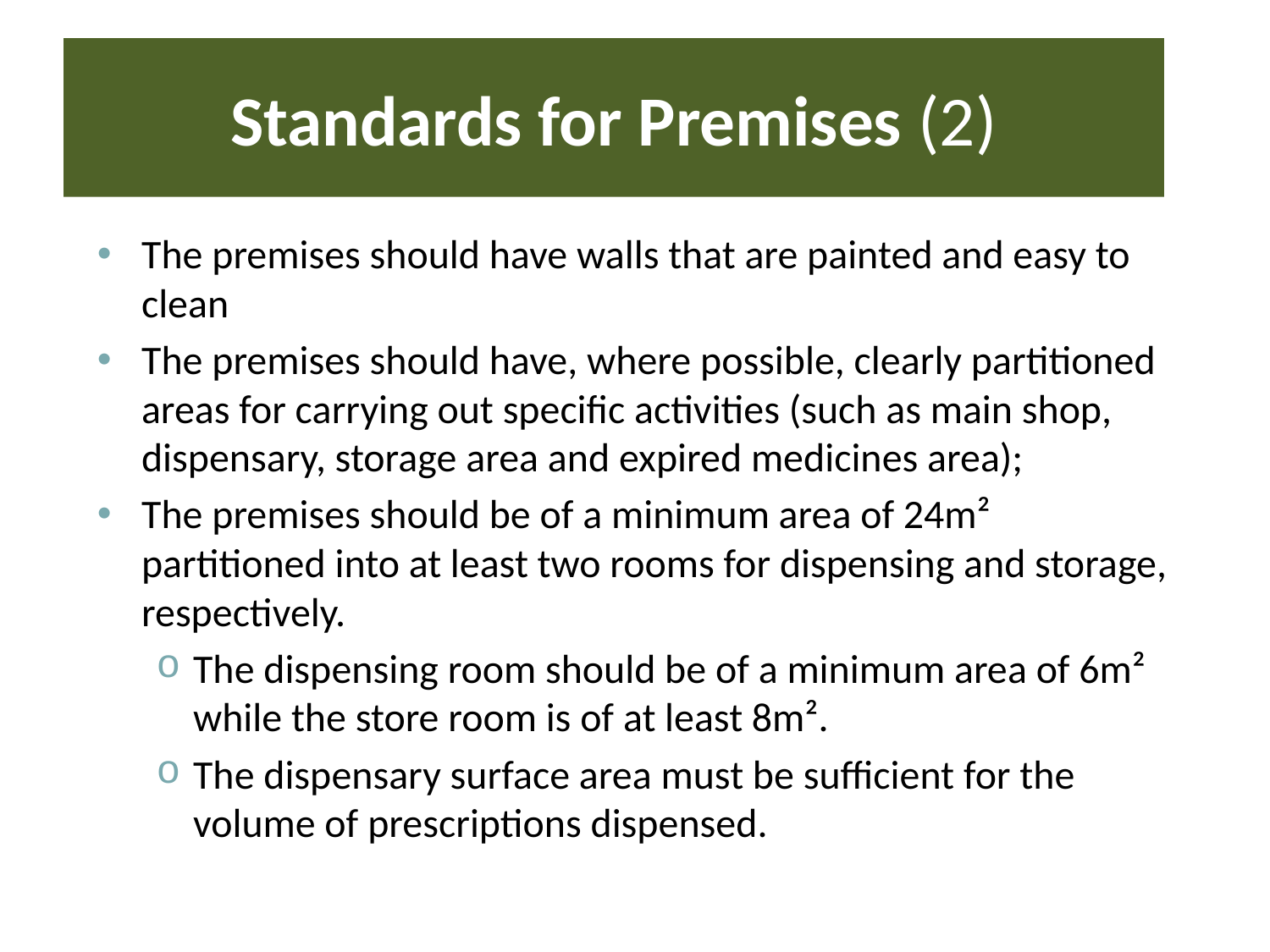

# Standards for Premises (2)
The premises should have walls that are painted and easy to clean
The premises should have, where possible, clearly partitioned areas for carrying out specific activities (such as main shop, dispensary, storage area and expired medicines area);
The premises should be of a minimum area of 24m²  partitioned into at least two rooms for dispensing and storage, respectively.
The dispensing room should be of a minimum area of 6m² while the store room is of at least 8m².
The dispensary surface area must be sufficient for the volume of prescriptions dispensed.